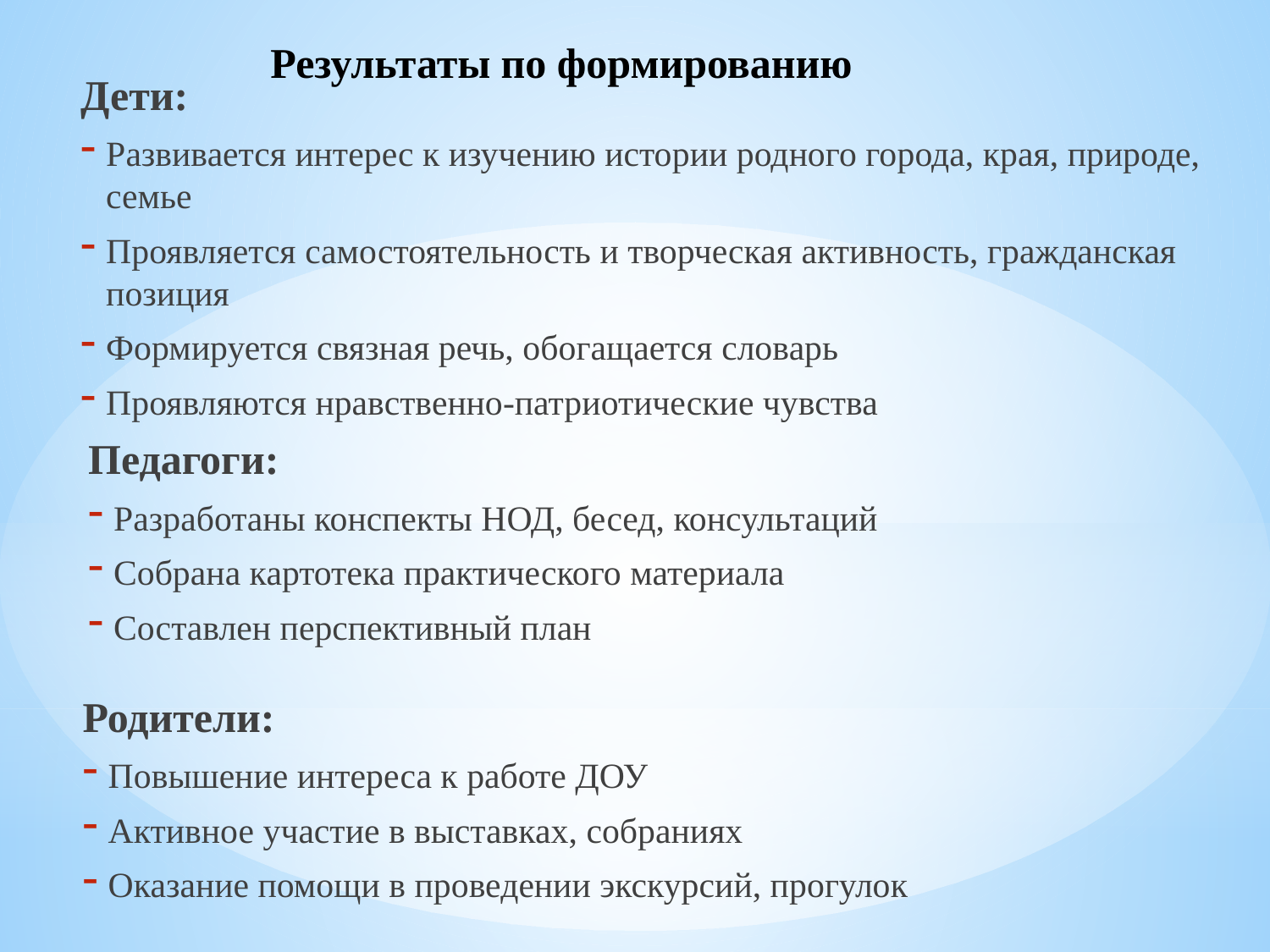

Результаты по формированию
Дети:
Развивается интерес к изучению истории родного города, края, природе, семье
Проявляется самостоятельность и творческая активность, гражданская позиция
Формируется связная речь, обогащается словарь
Проявляются нравственно-патриотические чувства
Педагоги:
Разработаны конспекты НОД, бесед, консультаций
Собрана картотека практического материала
Составлен перспективный план

Родители:
Повышение интереса к работе ДОУ
Активное участие в выставках, собраниях
Оказание помощи в проведении экскурсий, прогулок